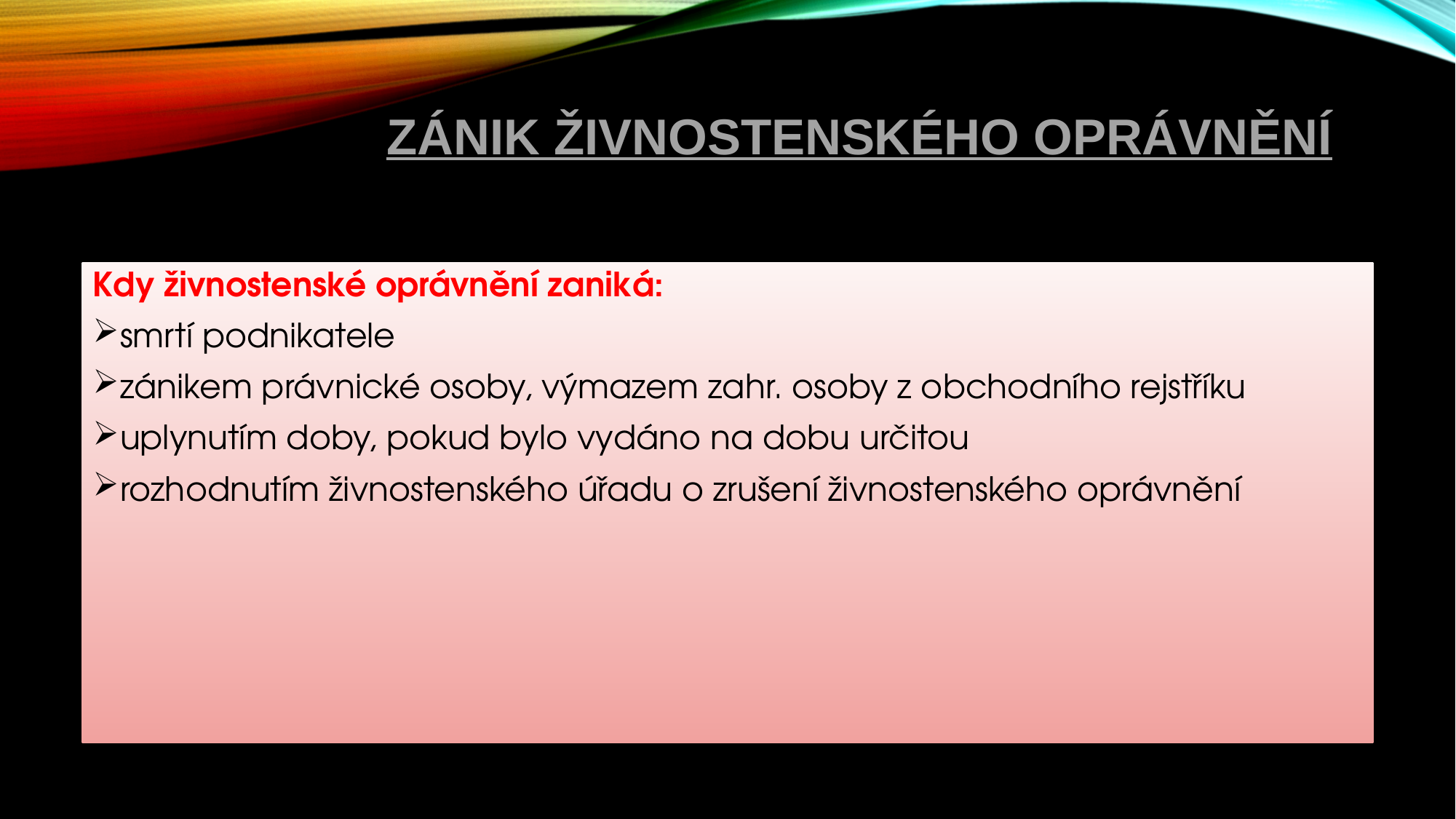

# Zánik živnostenského oprávnění
Kdy živnostenské oprávnění zaniká:
smrtí podnikatele
zánikem právnické osoby, výmazem zahr. osoby z obchodního rejstříku
uplynutím doby, pokud bylo vydáno na dobu určitou
rozhodnutím živnostenského úřadu o zrušení živnostenského oprávnění